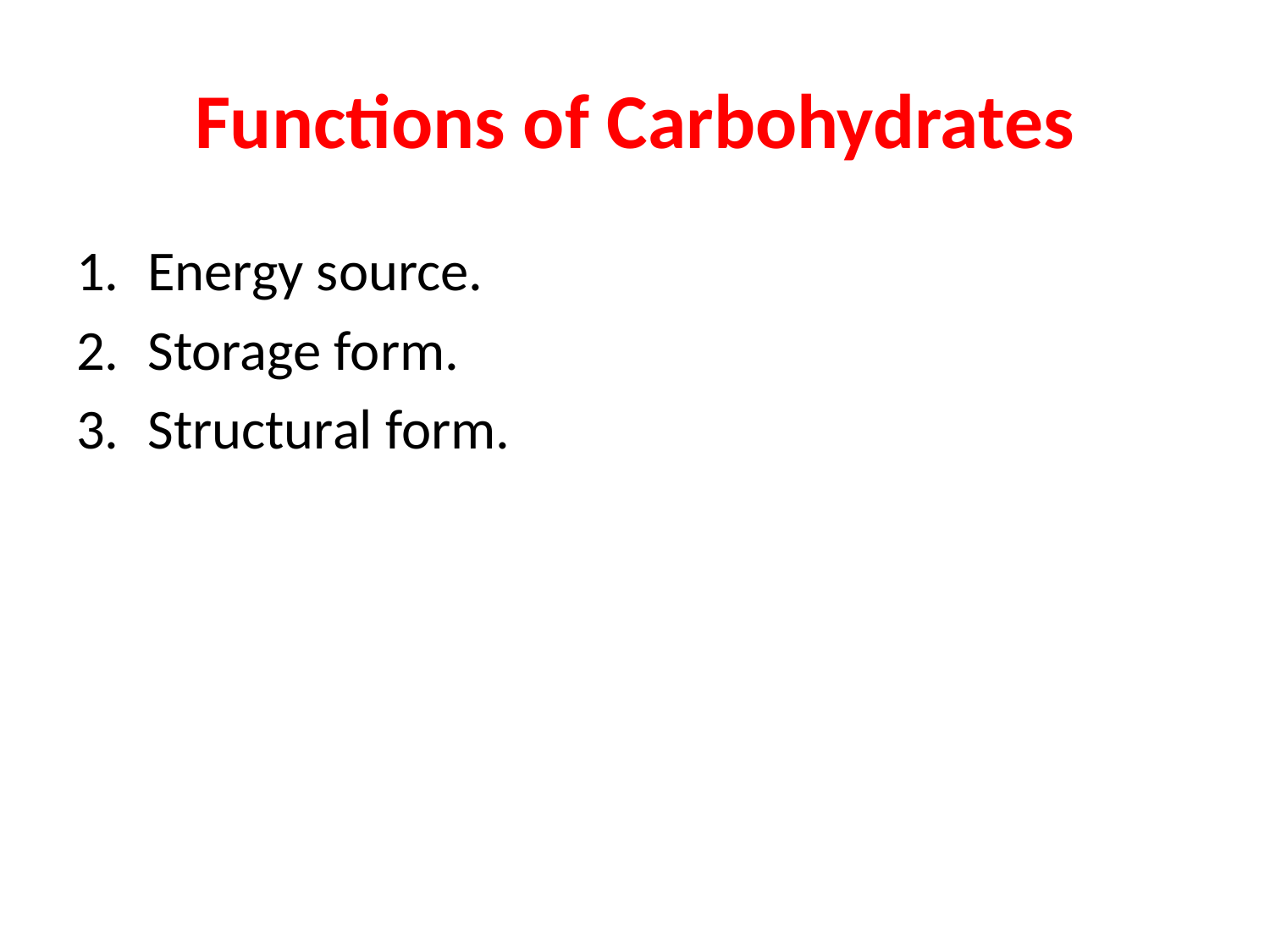

# Functions of Carbohydrates
Energy source.
Storage form.
Structural form.